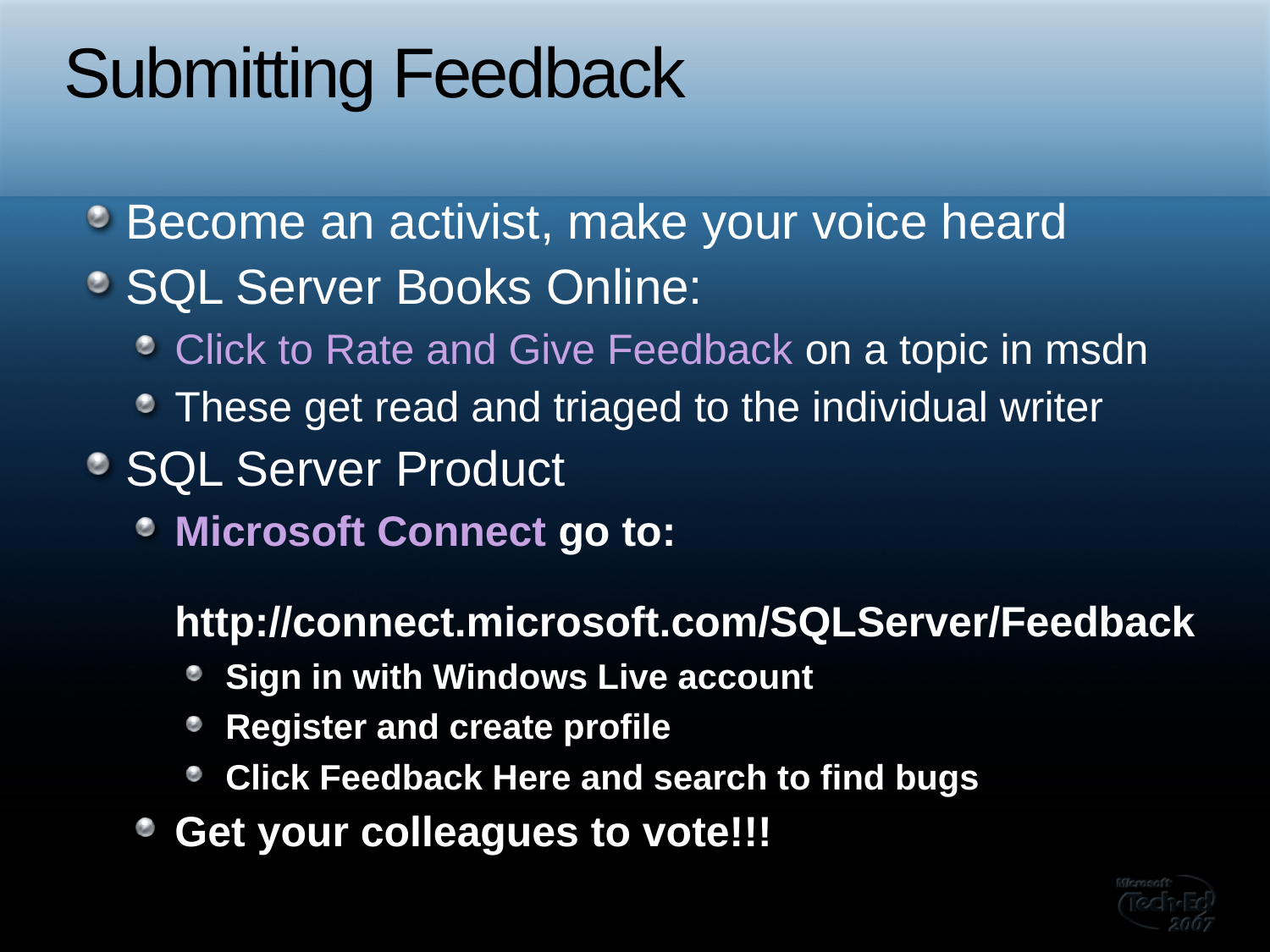

# Submitting Feedback
Become an activist, make your voice heard
SQL Server Books Online:
Click to Rate and Give Feedback on a topic in msdn
These get read and triaged to the individual writer
SQL Server Product
Microsoft Connect go to:
	http://connect.microsoft.com/SQLServer/Feedback
Sign in with Windows Live account
Register and create profile
Click Feedback Here and search to find bugs
Get your colleagues to vote!!!